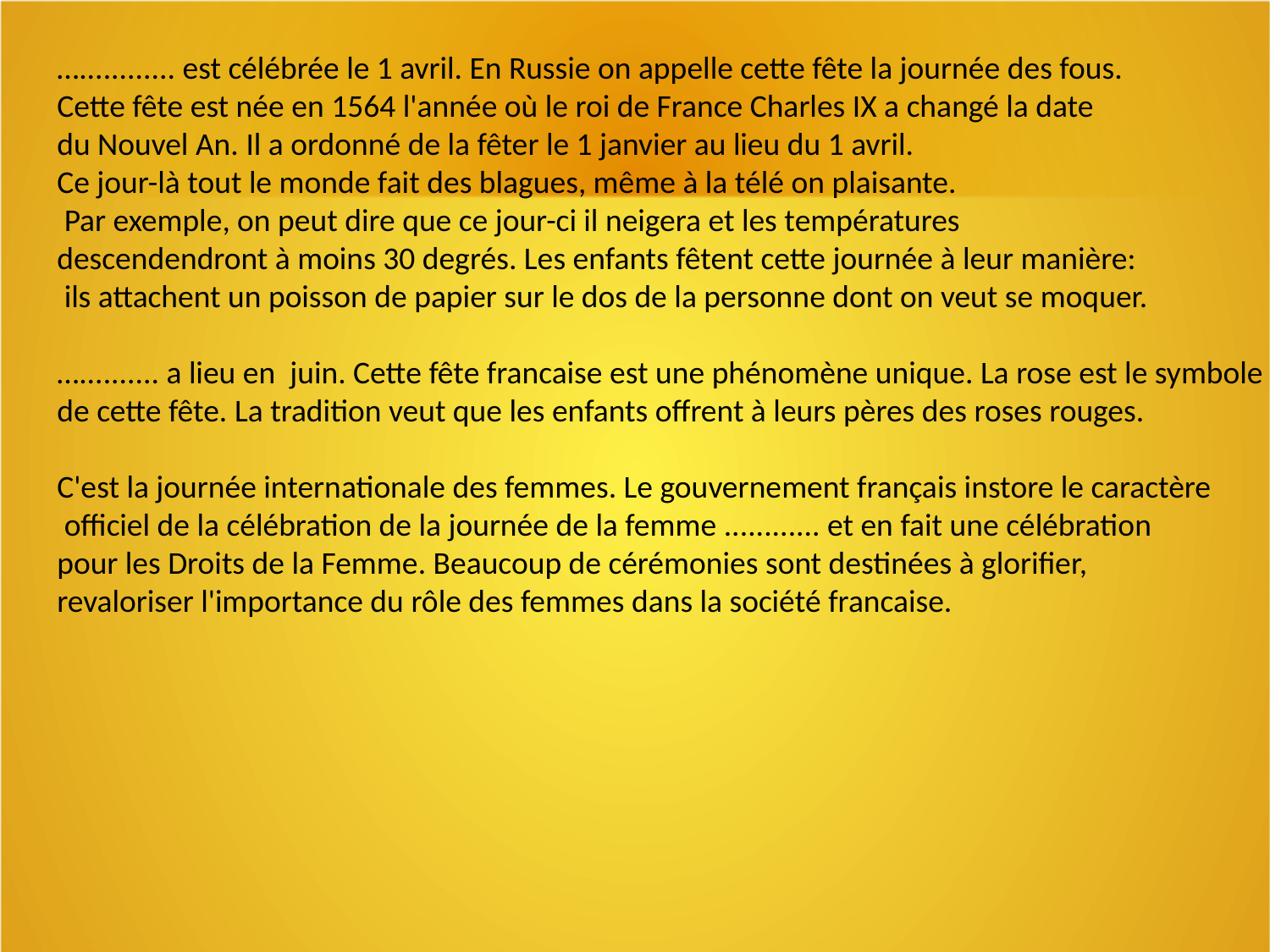

…............ est célébrée le 1 avril. En Russie on appelle cette fête la journée des fous.
Cette fête est née en 1564 l'année où le roi de France Charles IX a changé la date
du Nouvel An. Il a ordonné de la fêter le 1 janvier au lieu du 1 avril.
Ce jour-là tout le monde fait des blagues, même à la télé on plaisante.
 Par exemple, on peut dire que ce jour-ci il neigera et les températures
descendendront à moins 30 degrés. Les enfants fêtent cette journée à leur manière:
 ils attachent un poisson de papier sur le dos de la personne dont on veut se moquer.

….......... a lieu en  juin. Cette fête francaise est une phénomène unique. La rose est le symbole
de cette fête. La tradition veut que les enfants offrent à leurs pères des roses rouges.

C'est la journée internationale des femmes. Le gouvernement français instore le caractère
 officiel de la célébration de la journée de la femme ............ et en fait une célébration
pour les Droits de la Femme. Beaucoup de cérémonies sont destinées à glorifier,
revaloriser l'importance du rôle des femmes dans la société francaise.